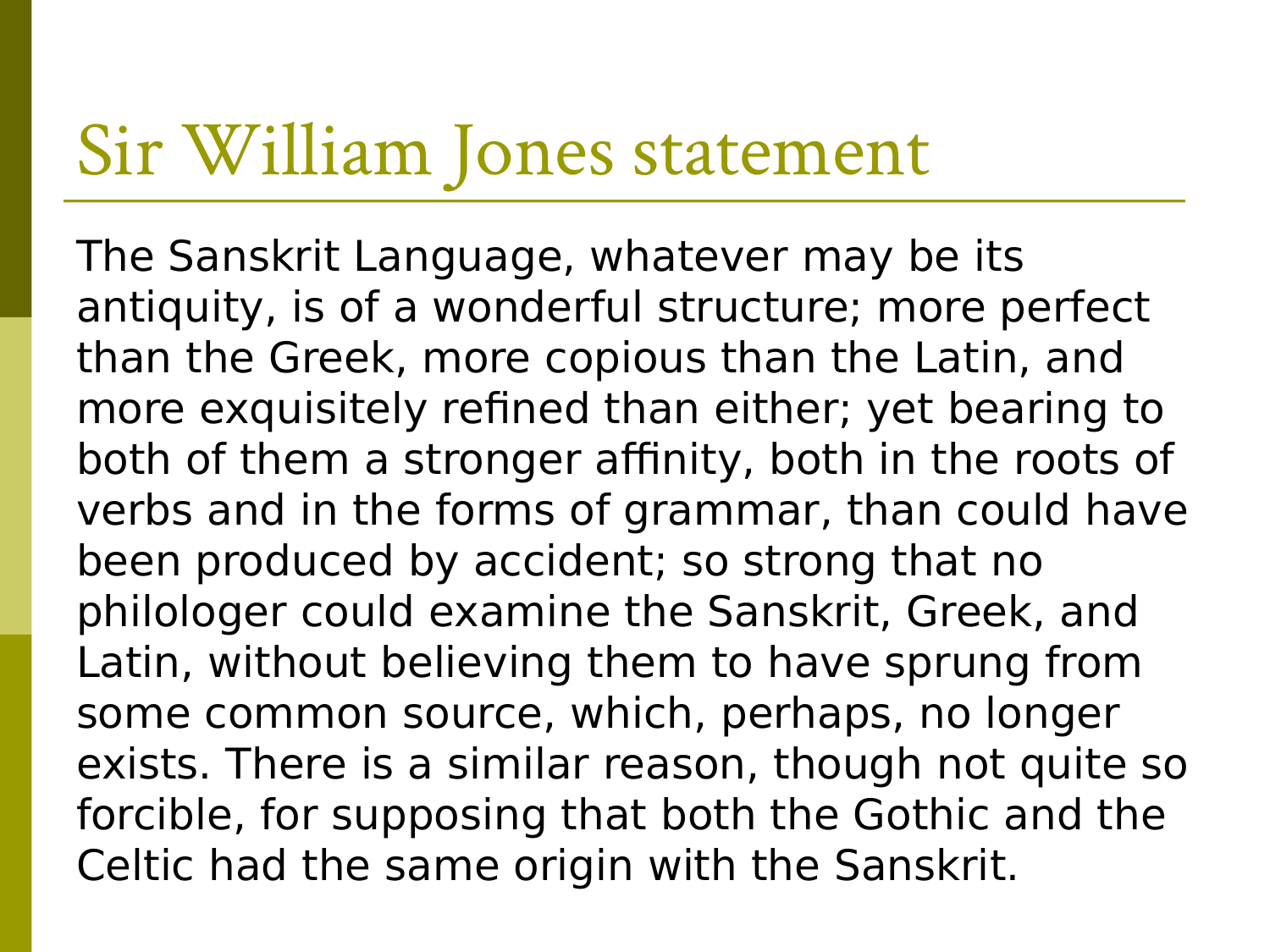

# Sir William Jones statement
The Sanskrit Language, whatever may be its antiquity, is of a wonderful structure; more perfect than the Greek, more copious than the Latin, and more exquisitely refined than either; yet bearing to both of them a stronger affinity, both in the roots of verbs and in the forms of grammar, than could have been produced by accident; so strong that no philologer could examine the Sanskrit, Greek, and Latin, without believing them to have sprung from some common source, which, perhaps, no longer exists. There is a similar reason, though not quite so forcible, for supposing that both the Gothic and the Celtic had the same origin with the Sanskrit.